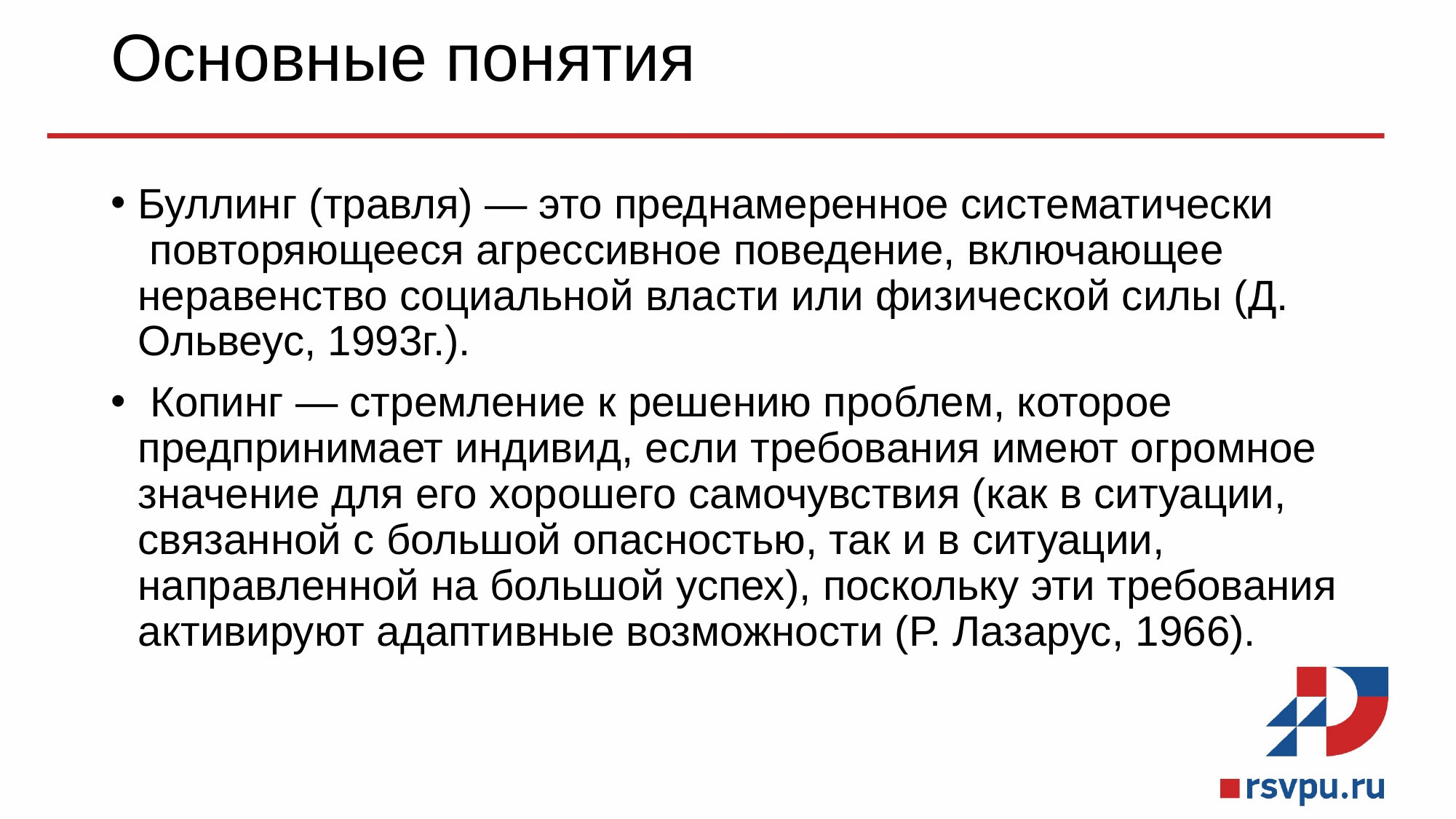

# Основные понятия
Буллинг (травля) — это преднамеренное систематически    повторяющееся агрессивное поведение, включающее неравенство социальной власти или физической силы (Д. Ольвеус, 1993г.).
 Копинг — стремление к решению проблем, которое предпринимает индивид, если требования имеют огромное значение для его хорошего самочувствия (как в ситуации, связанной с большой опасностью, так и в ситуации, направленной на большой успех), поскольку эти требования активируют адаптивные возможности (Р. Лазарус, 1966).